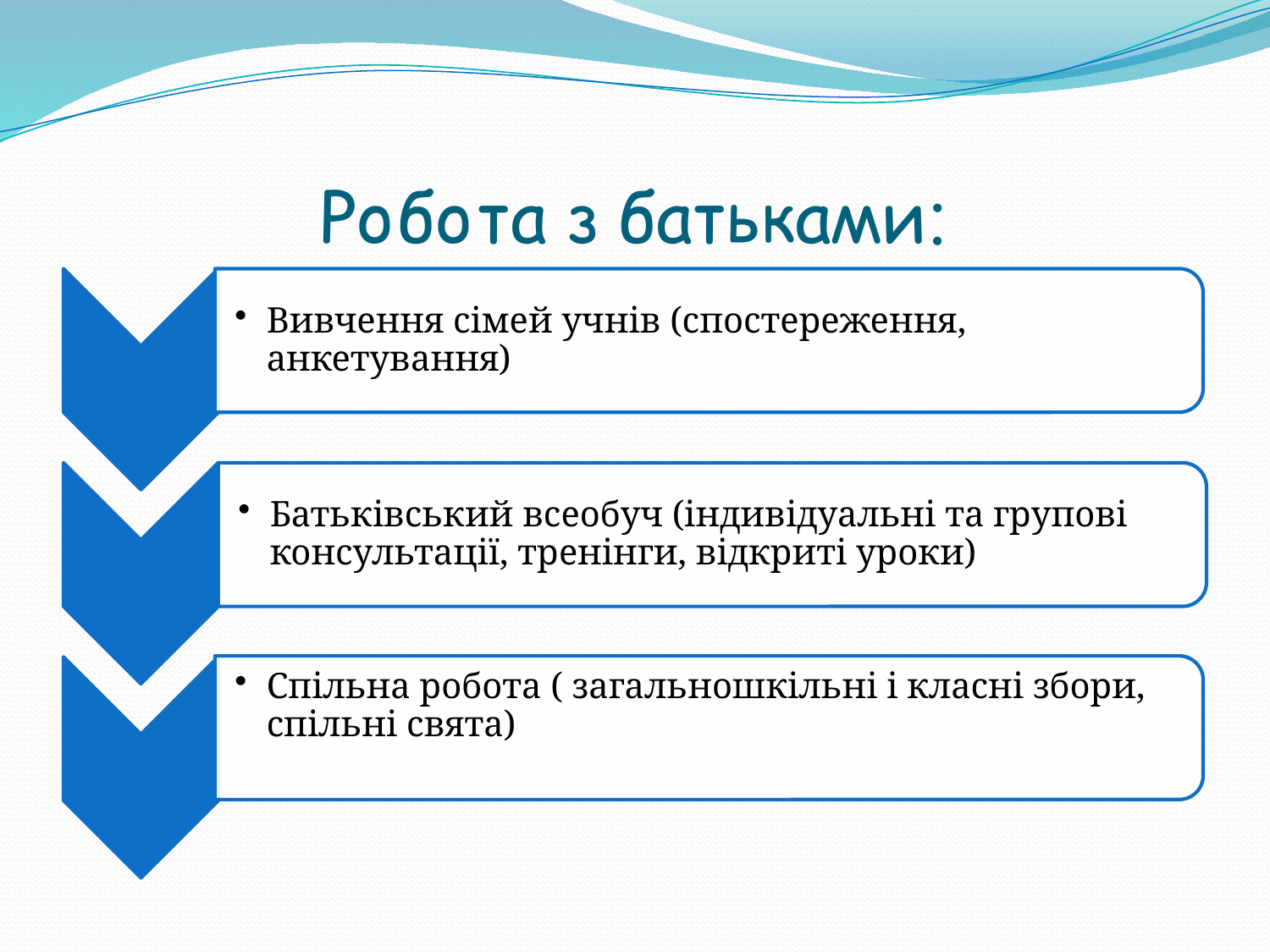

# Робота з батьками:

Вивчення сімей учнів (спостереження, анкетування)

Батьківський всеобуч (індивідуальні та групові консультації, тренінги, відкриті уроки)

Спільна робота ( загальношкільні і класні збори, спільні свята)